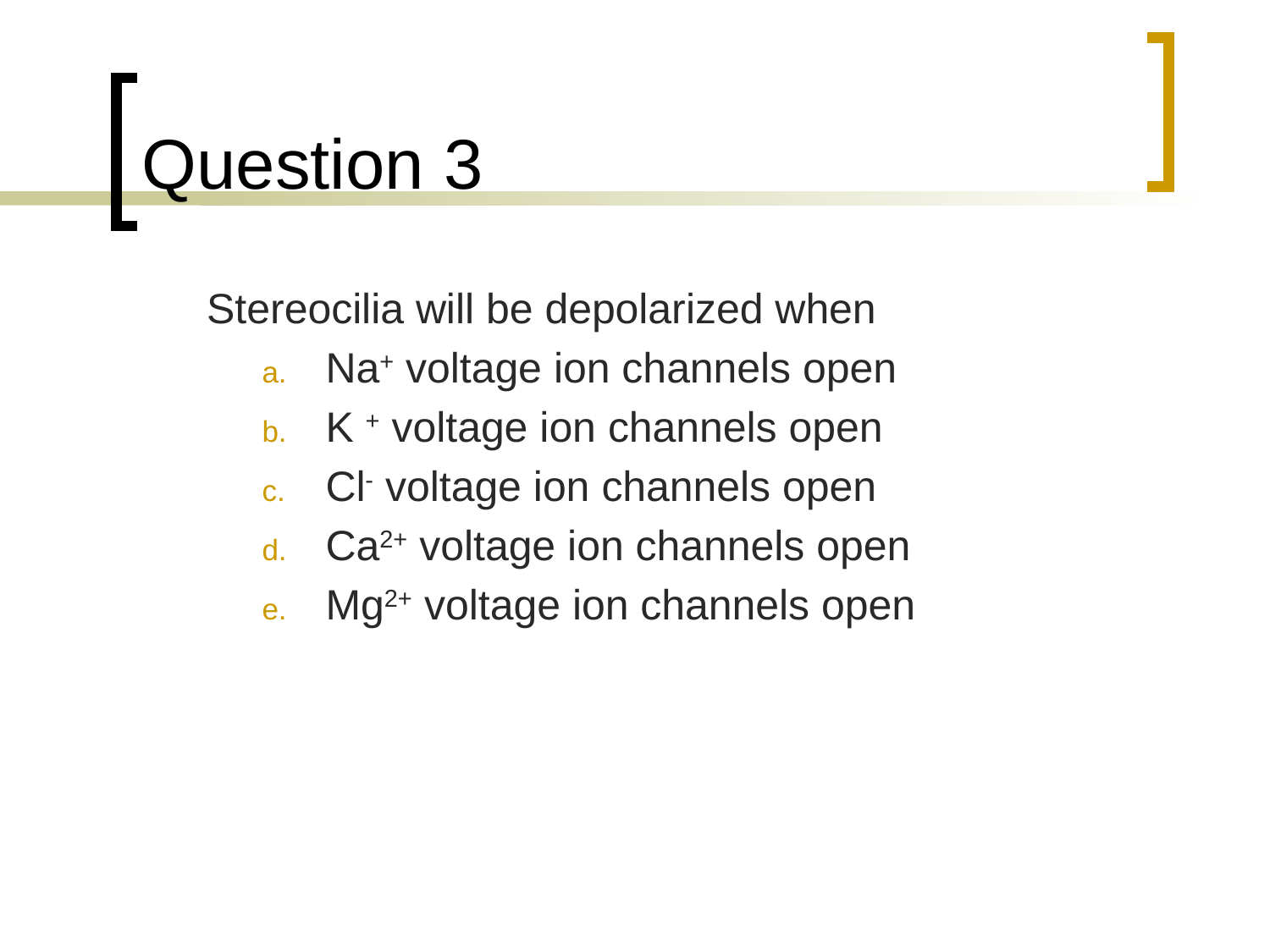

# Question 3
	Stereocilia will be depolarized when
Na+ voltage ion channels open
K + voltage ion channels open
Cl- voltage ion channels open
Ca2+ voltage ion channels open
Mg2+ voltage ion channels open